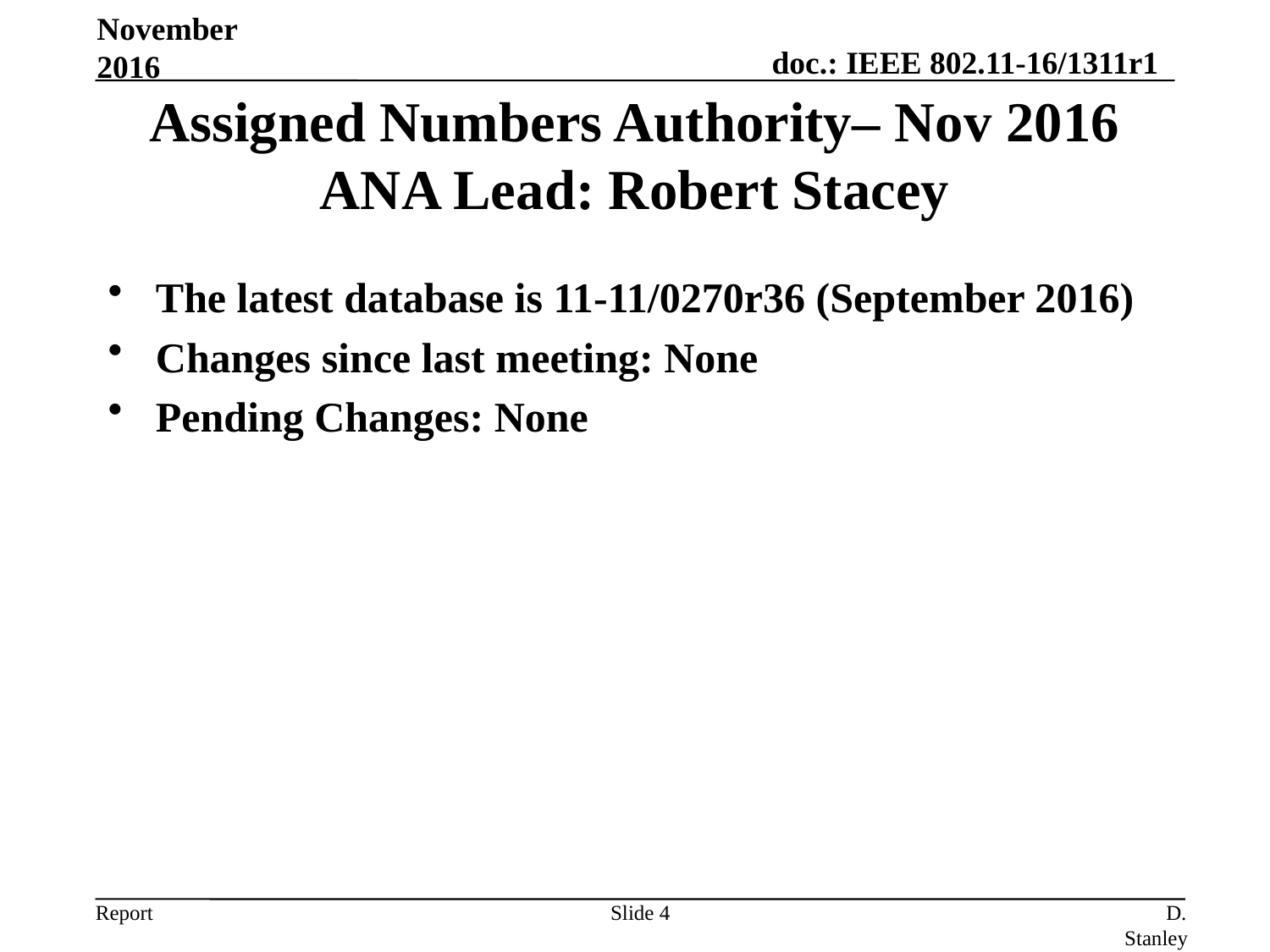

November 2016
# Assigned Numbers Authority– Nov 2016 ANA Lead: Robert Stacey
The latest database is 11-11/0270r36 (September 2016)
Changes since last meeting: None
Pending Changes: None

Slide 4
D. Stanley, HP Enterprise